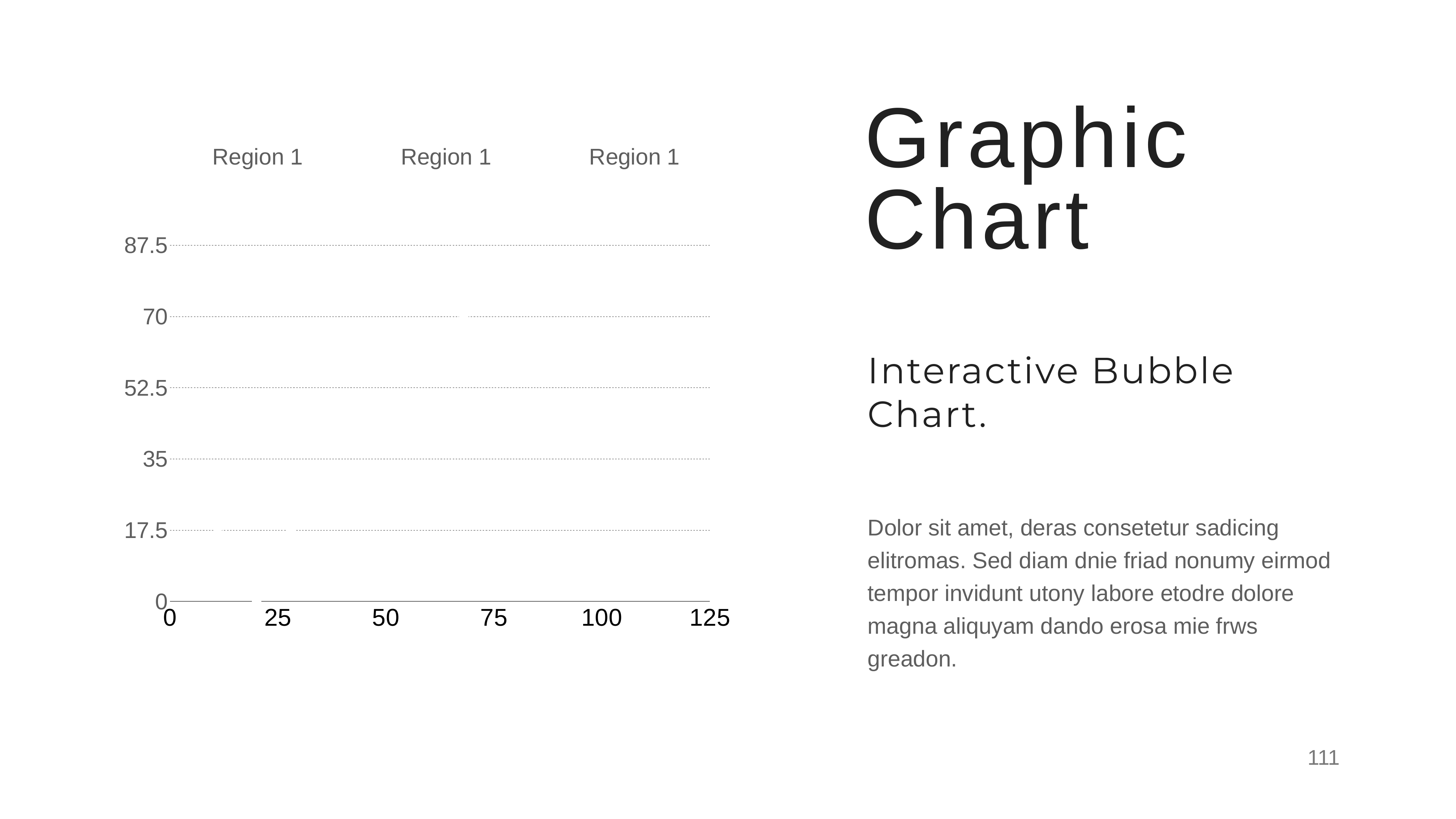

# Graphic
Chart

### Chart

| Category | Region 1 | Region 1 | Region 1 |
|---|---|---|---|
Interactive Bubble
Chart.
Dolor sit amet, deras consetetur sadicing elitromas. Sed diam dnie friad nonumy eirmod tempor invidunt utony labore etodre dolore magna aliquyam dando erosa mie frws greadon.
111